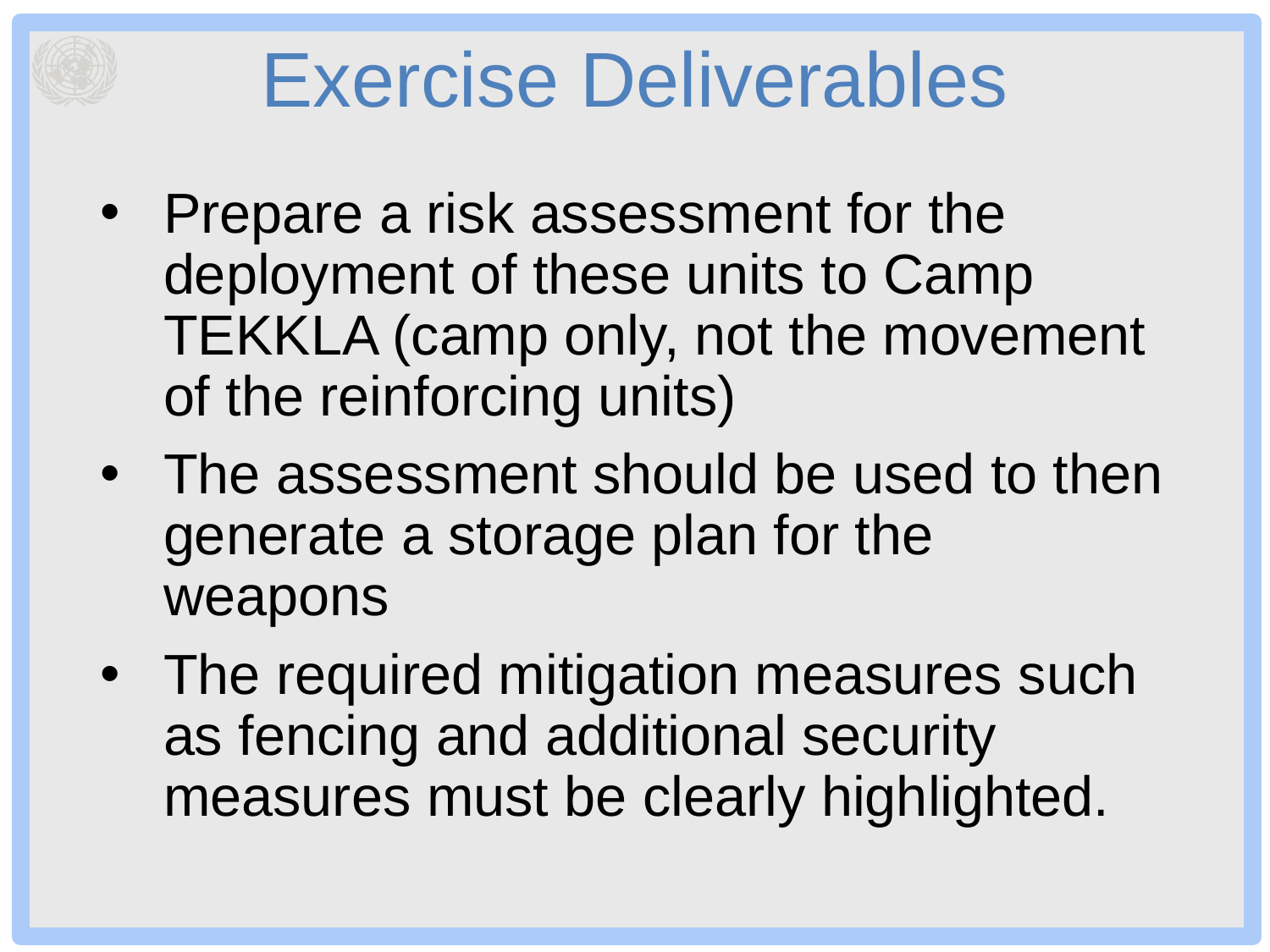

# Exercise Deliverables
Prepare a risk assessment for the deployment of these units to Camp TEKKLA (camp only, not the movement of the reinforcing units)
The assessment should be used to then generate a storage plan for the weapons
The required mitigation measures such as fencing and additional security measures must be clearly highlighted.